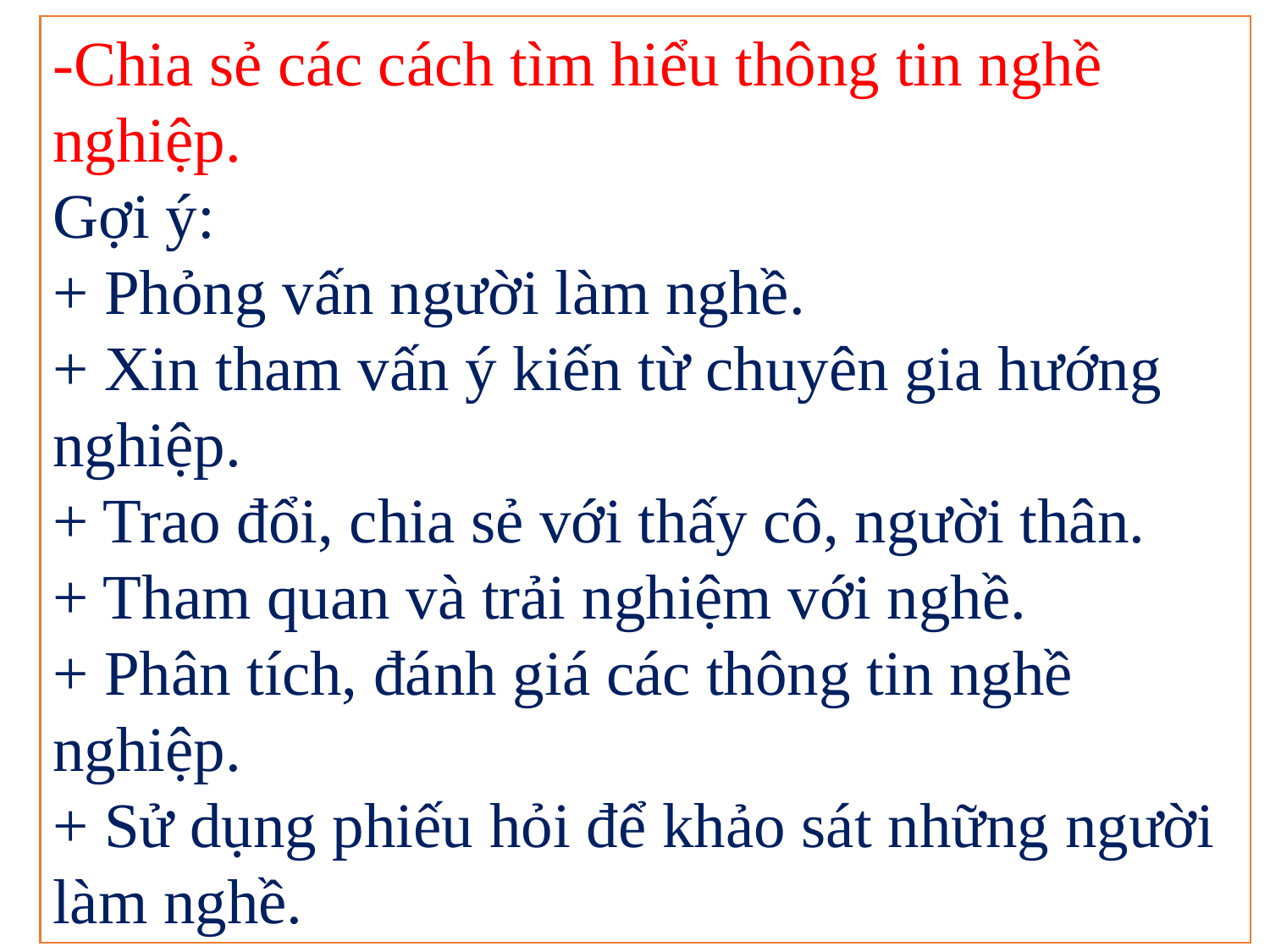

-Chia sẻ các cách tìm hiểu thông tin nghề nghiệp.
Gợi ý:
+ Phỏng vấn người làm nghề.
+ Xin tham vấn ý kiến từ chuyên gia hướng nghiệp.
+ Trao đổi, chia sẻ với thấy cô, người thân.
+ Tham quan và trải nghiệm với nghề.
+ Phân tích, đánh giá các thông tin nghề nghiệp.
+ Sử dụng phiếu hỏi để khảo sát những người làm nghề.